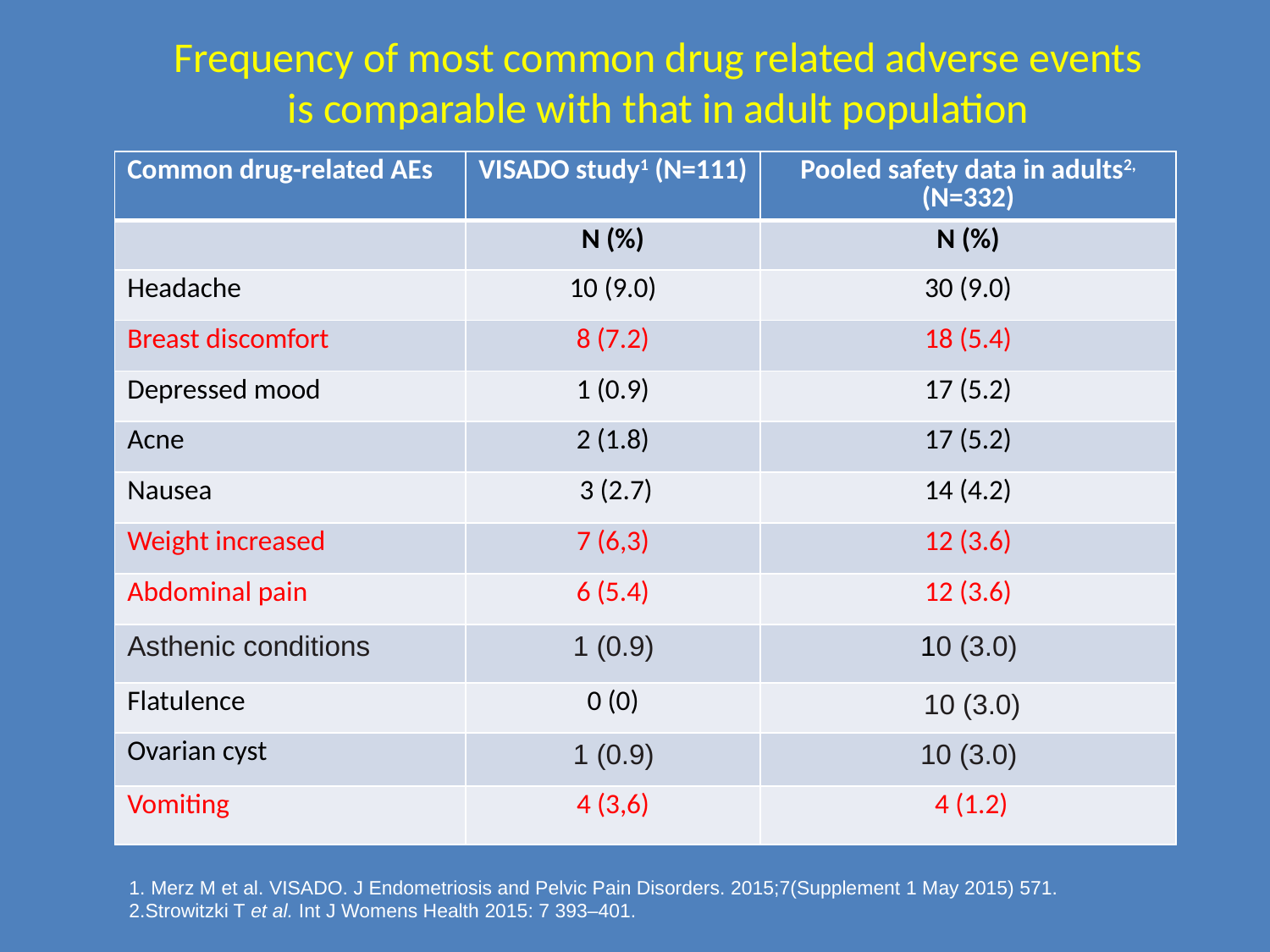

# Frequency of most common drug related adverse events is comparable with that in adult population
| Common drug-related AEs | VISADO study1 (N=111) | Pooled safety data in adults2, (N=332) |
| --- | --- | --- |
|  | N (%) | N (%) |
| Headache | 10 (9.0) | 30 (9.0) |
| Breast discomfort | 8 (7.2) | 18 (5.4) |
| Depressed mood | 1 (0.9) | 17 (5.2) |
| Acne | 2 (1.8) | 17 (5.2) |
| Nausea | 3 (2.7) | 14 (4.2) |
| Weight increased | 7 (6,3) | 12 (3.6) |
| Abdominal pain | 6 (5.4) | 12 (3.6) |
| Asthenic conditions | 1 (0.9) | 10 (3.0) |
| Flatulence | 0 (0) | 10 (3.0) |
| Ovarian cyst | 1 (0.9) | 10 (3.0) |
| Vomiting | 4 (3,6) | 4 (1.2) |
1. Merz M et al. VISADO. J Endometriosis and Pelvic Pain Disorders. 2015;7(Supplement 1 May 2015) 571.
2.Strowitzki T et al. Int J Womens Health 2015: 7 393–401.